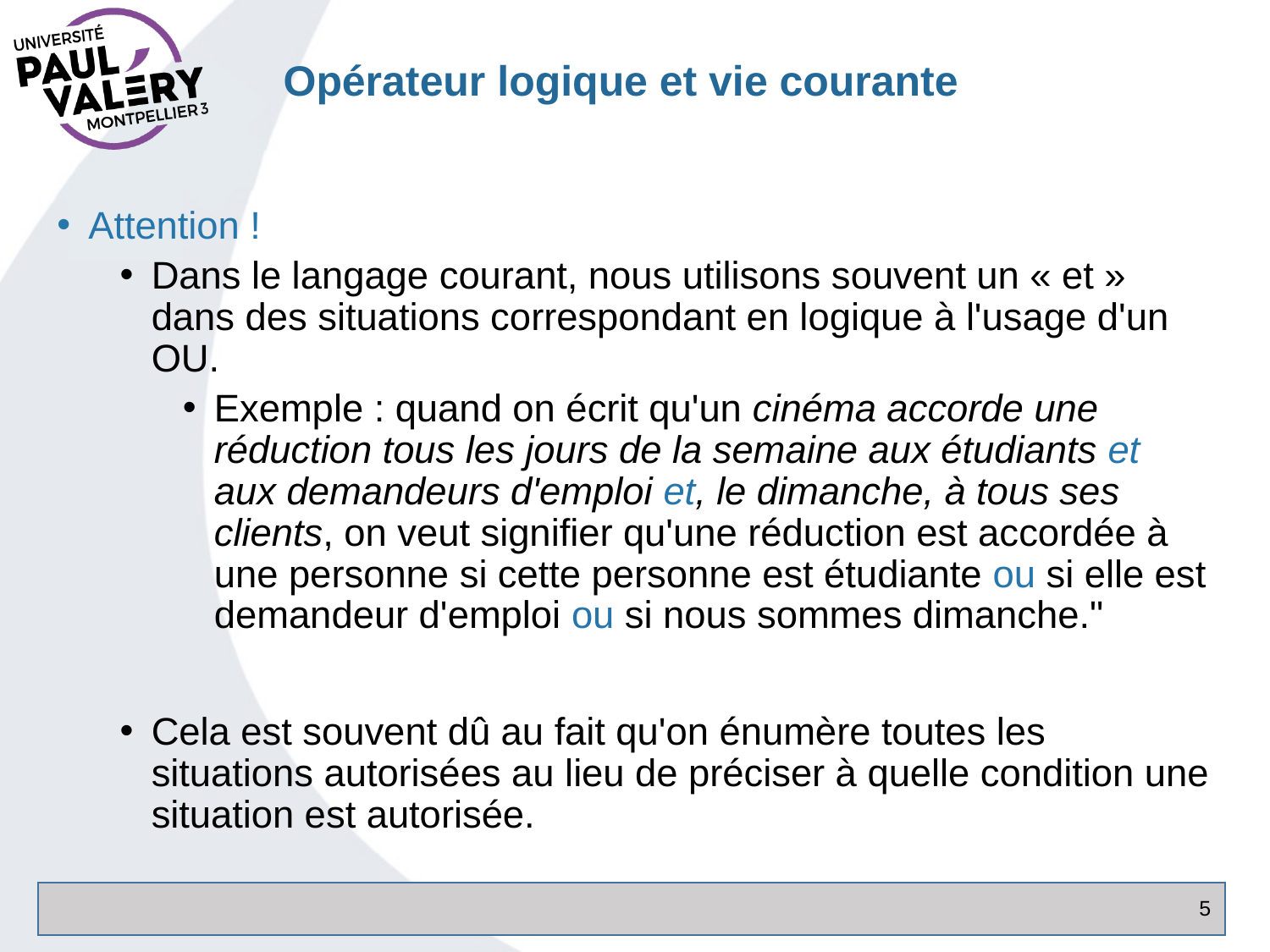

# Opérateur logique et vie courante
Attention !
Dans le langage courant, nous utilisons souvent un « et » dans des situations correspondant en logique à l'usage d'un OU.
Exemple : quand on écrit qu'un cinéma accorde une réduction tous les jours de la semaine aux étudiants et aux demandeurs d'emploi et, le dimanche, à tous ses clients, on veut signifier qu'une réduction est accordée à une personne si cette personne est étudiante ou si elle est demandeur d'emploi ou si nous sommes dimanche."

Cela est souvent dû au fait qu'on énumère toutes les situations autorisées au lieu de préciser à quelle condition une situation est autorisée.

5